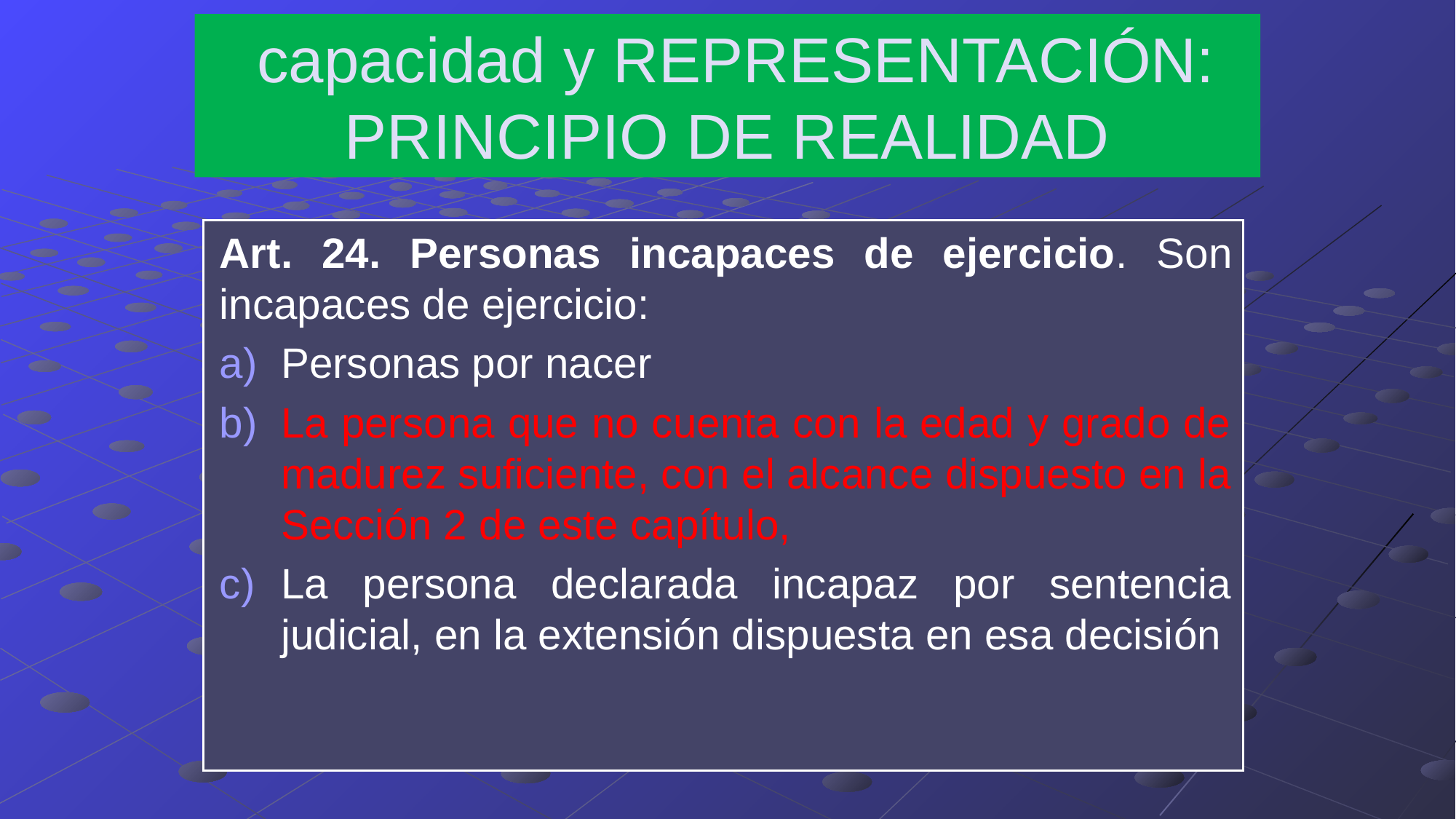

# capacidad y REPRESENTACIÓN: PRINCIPIO DE REALIDAD
Art. 24. Personas incapaces de ejercicio. Son incapaces de ejercicio:
Personas por nacer
La persona que no cuenta con la edad y grado de madurez suficiente, con el alcance dispuesto en la Sección 2 de este capítulo,
La persona declarada incapaz por sentencia judicial, en la extensión dispuesta en esa decisión